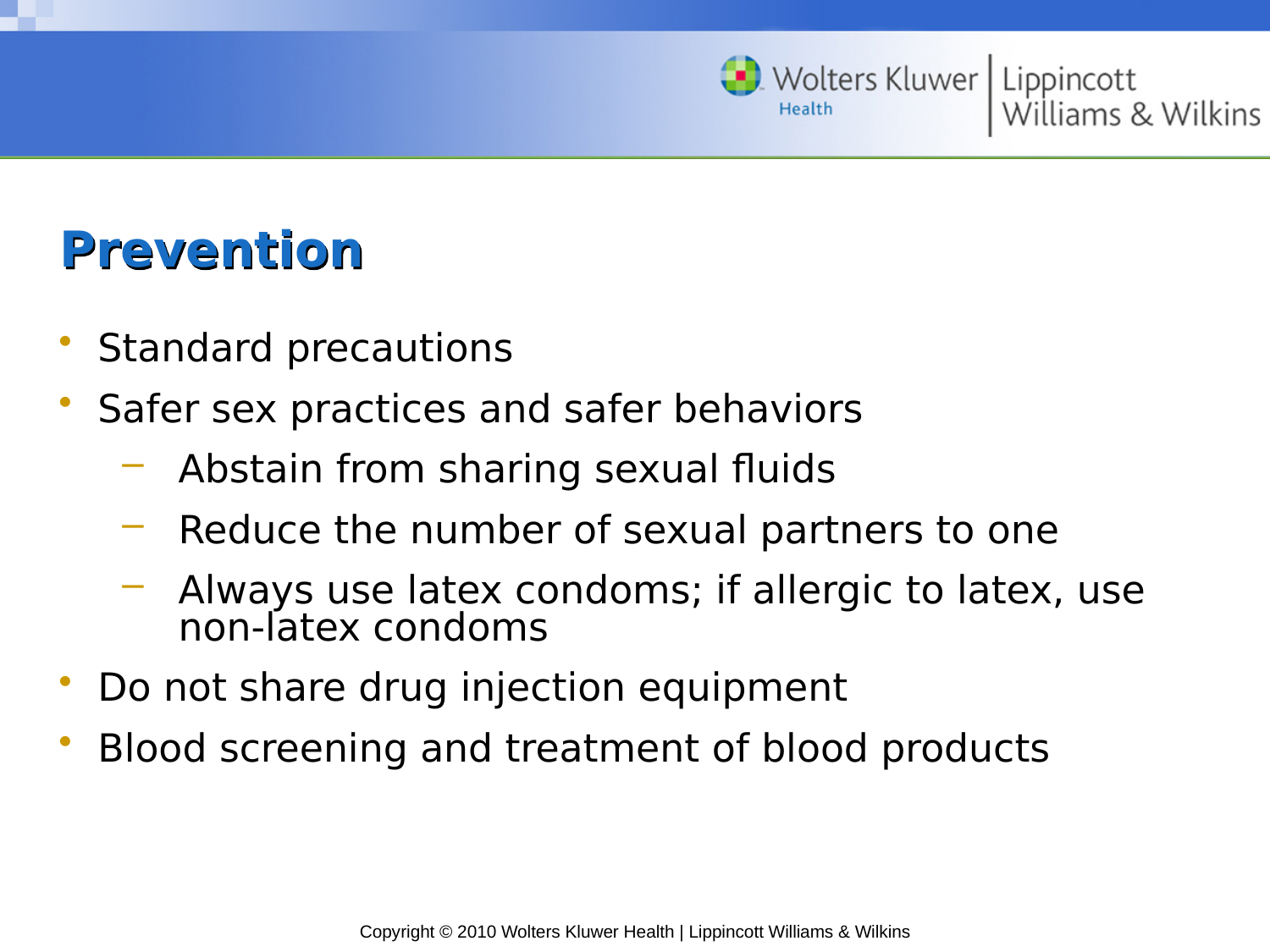

# Prevention
Standard precautions
Safer sex practices and safer behaviors
Abstain from sharing sexual fluids
Reduce the number of sexual partners to one
Always use latex condoms; if allergic to latex, use non-latex condoms
Do not share drug injection equipment
Blood screening and treatment of blood products